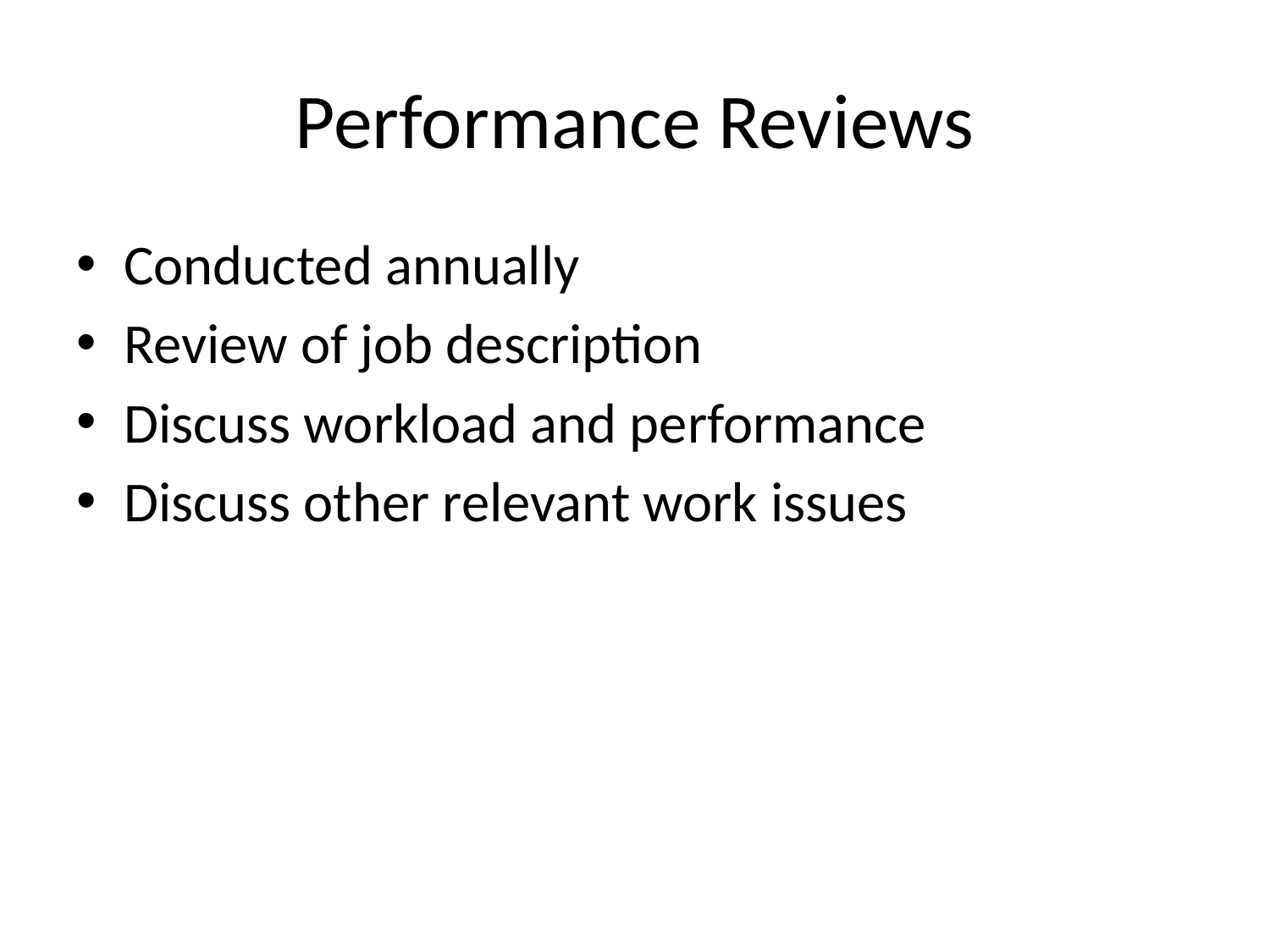

# Performance Reviews
Conducted annually
Review of job description
Discuss workload and performance
Discuss other relevant work issues